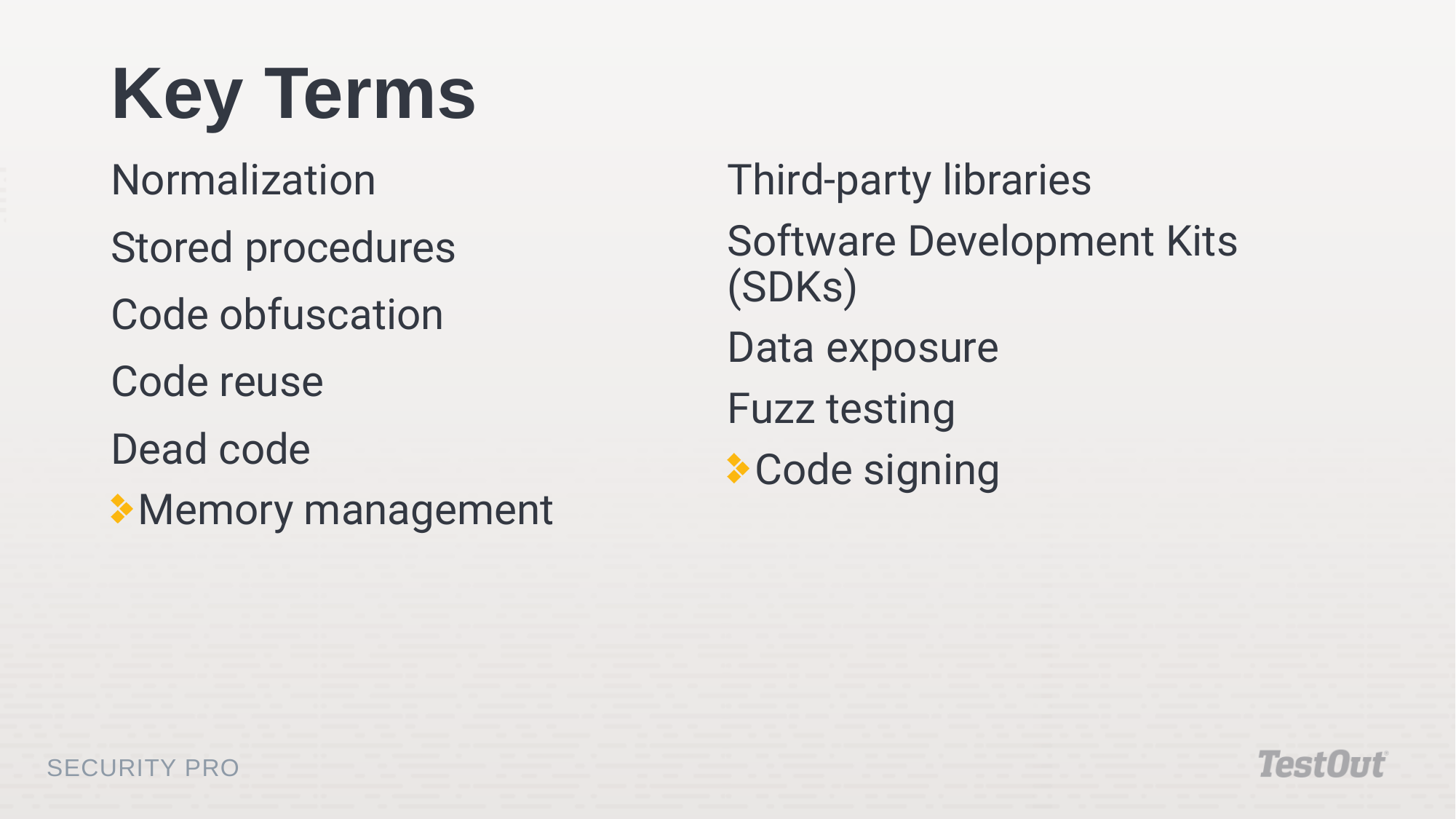

# Key Terms
Normalization
Stored procedures
Code obfuscation
Code reuse
Dead code
Memory management

Third-party libraries
Software Development Kits (SDKs)
Data exposure
Fuzz testing
Code signing
Security Pro